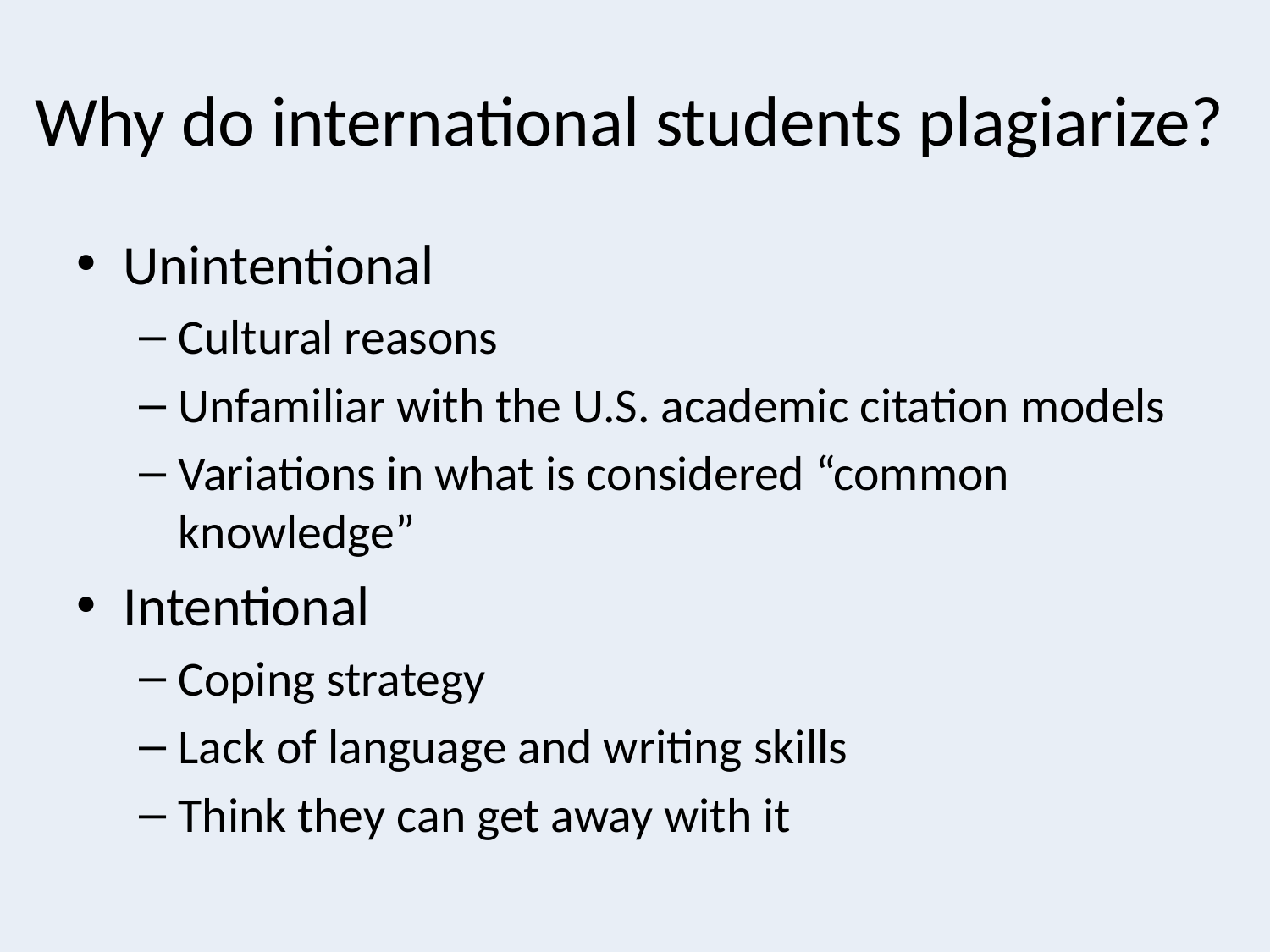

# Why do international students plagiarize?
Unintentional
Cultural reasons
Unfamiliar with the U.S. academic citation models
Variations in what is considered “common knowledge”
Intentional
Coping strategy
Lack of language and writing skills
Think they can get away with it